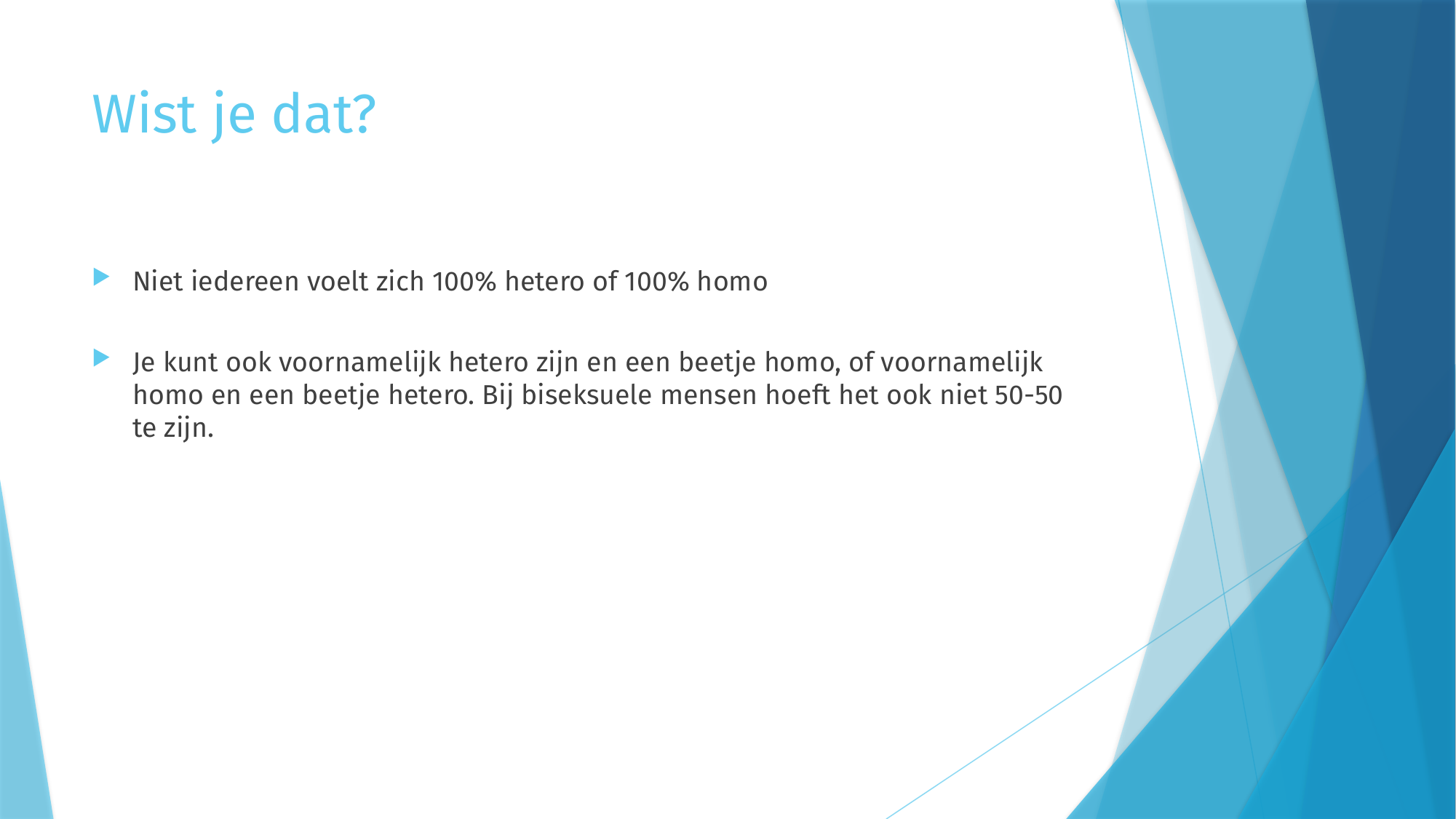

# Wist je dat?
Niet iedereen voelt zich 100% hetero of 100% homo
Je kunt ook voornamelijk hetero zijn en een beetje homo, of voornamelijk homo en een beetje hetero. Bij biseksuele mensen hoeft het ook niet 50-50 te zijn.